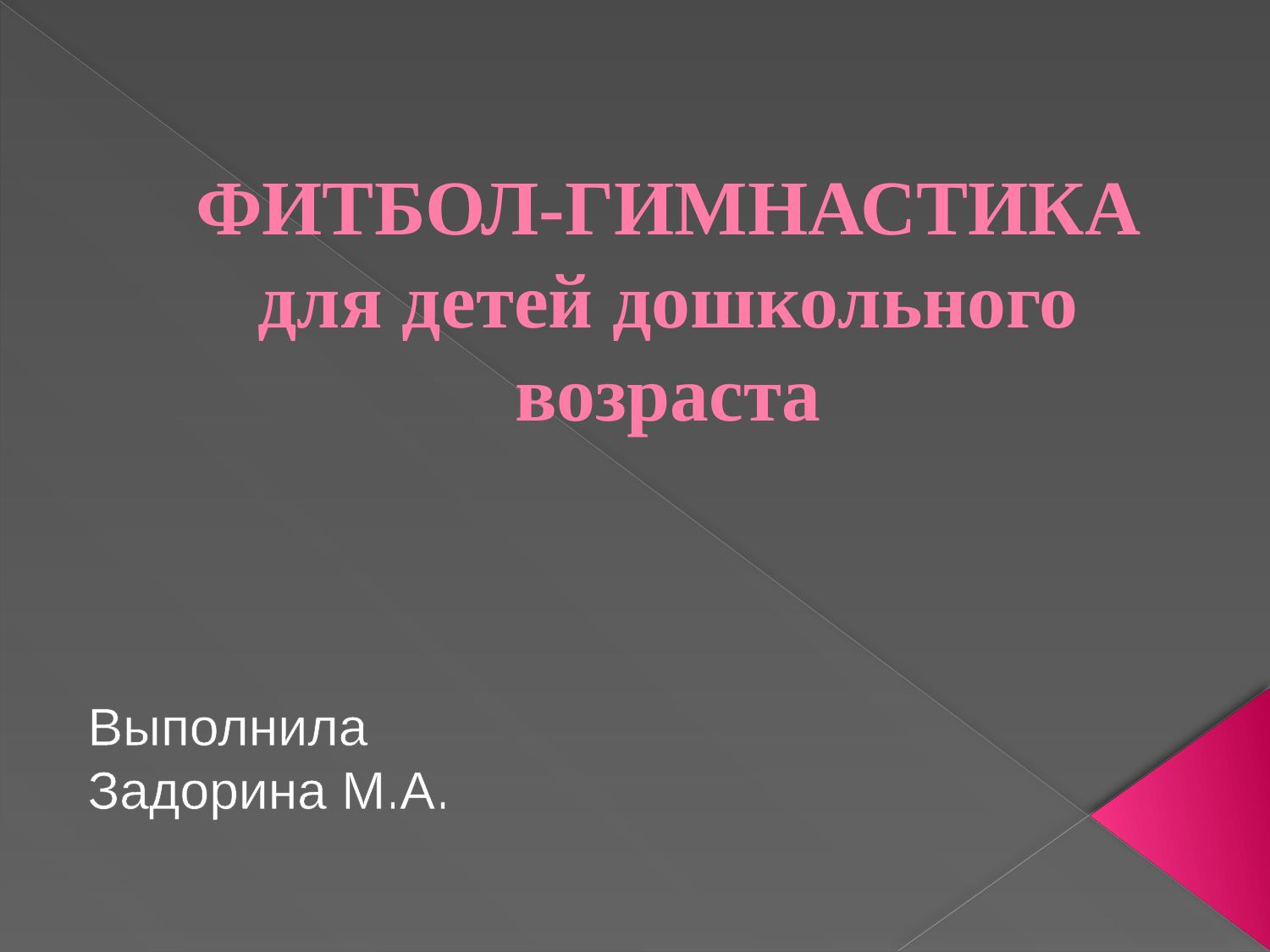

# ФИТБОЛ-ГИМНАСТИКА для детей дошкольного возраста

Выполнила
Задорина М.А.